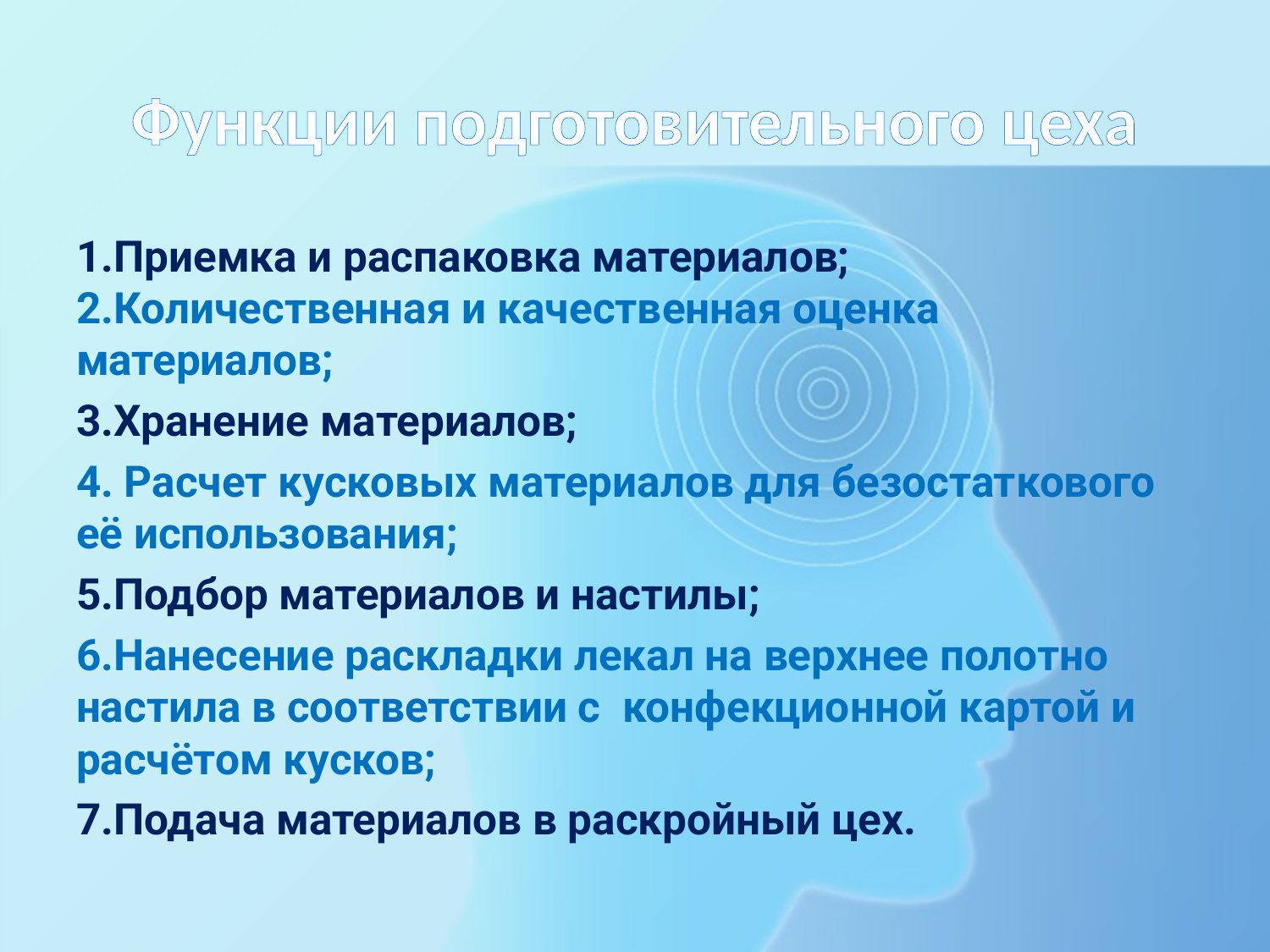

# Функции подготовительного цеха
1.Приемка и распаковка материалов; 2.Количественная и качественная оценка материалов;
3.Хранение материалов;
4. Расчет кусковых материалов для безостаткового её использования;
5.Подбор материалов и настилы;
6.Нанесение раскладки лекал на верхнее полотно настила в соответствии с  конфекционной картой и расчётом кусков;
7.Подача материалов в раскройный цех.